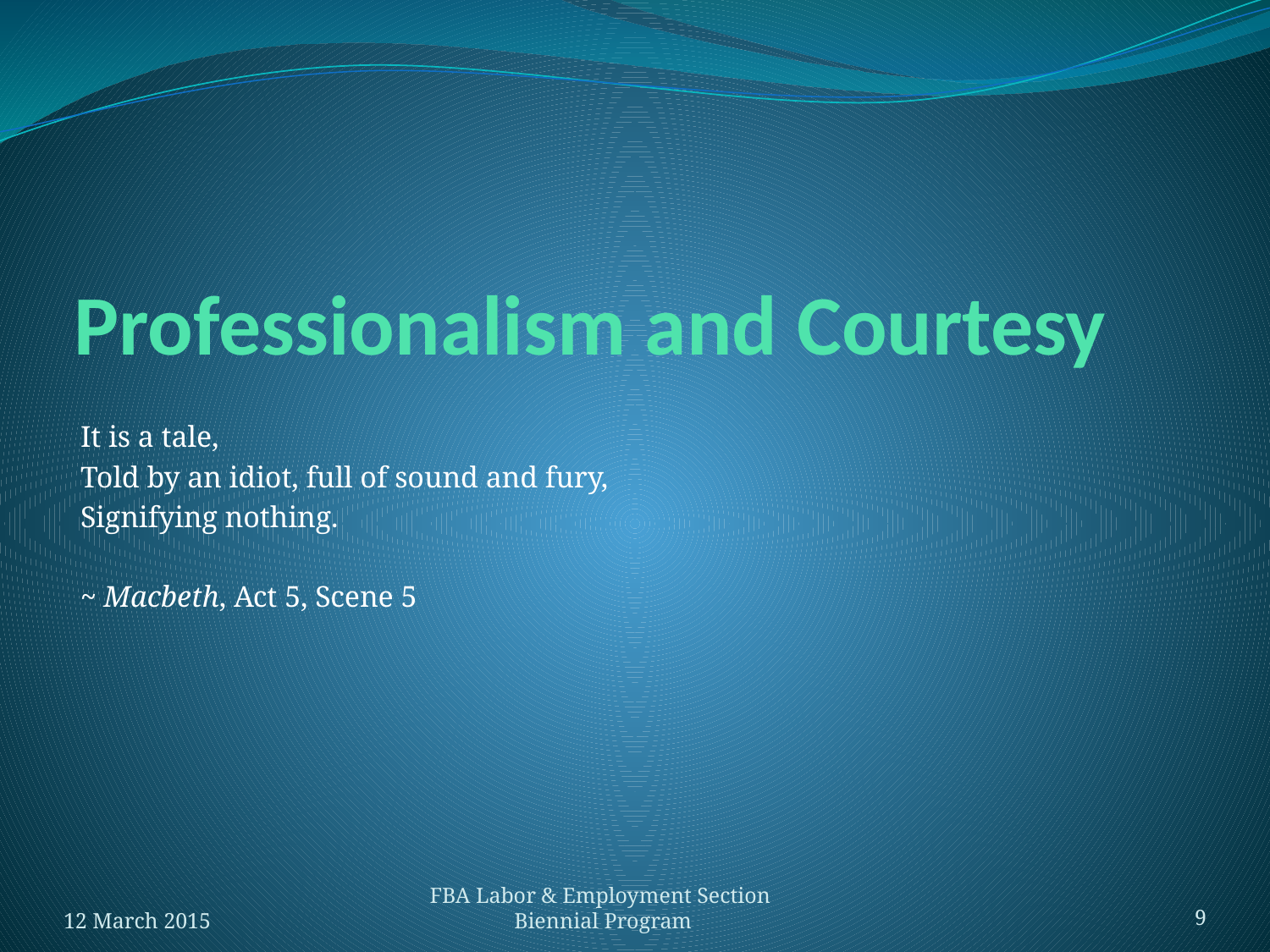

# Professionalism and Courtesy
It is a tale,
Told by an idiot, full of sound and fury,
Signifying nothing.

~ Macbeth, Act 5, Scene 5
12 March 2015
FBA Labor & Employment Section
Biennial Program
9